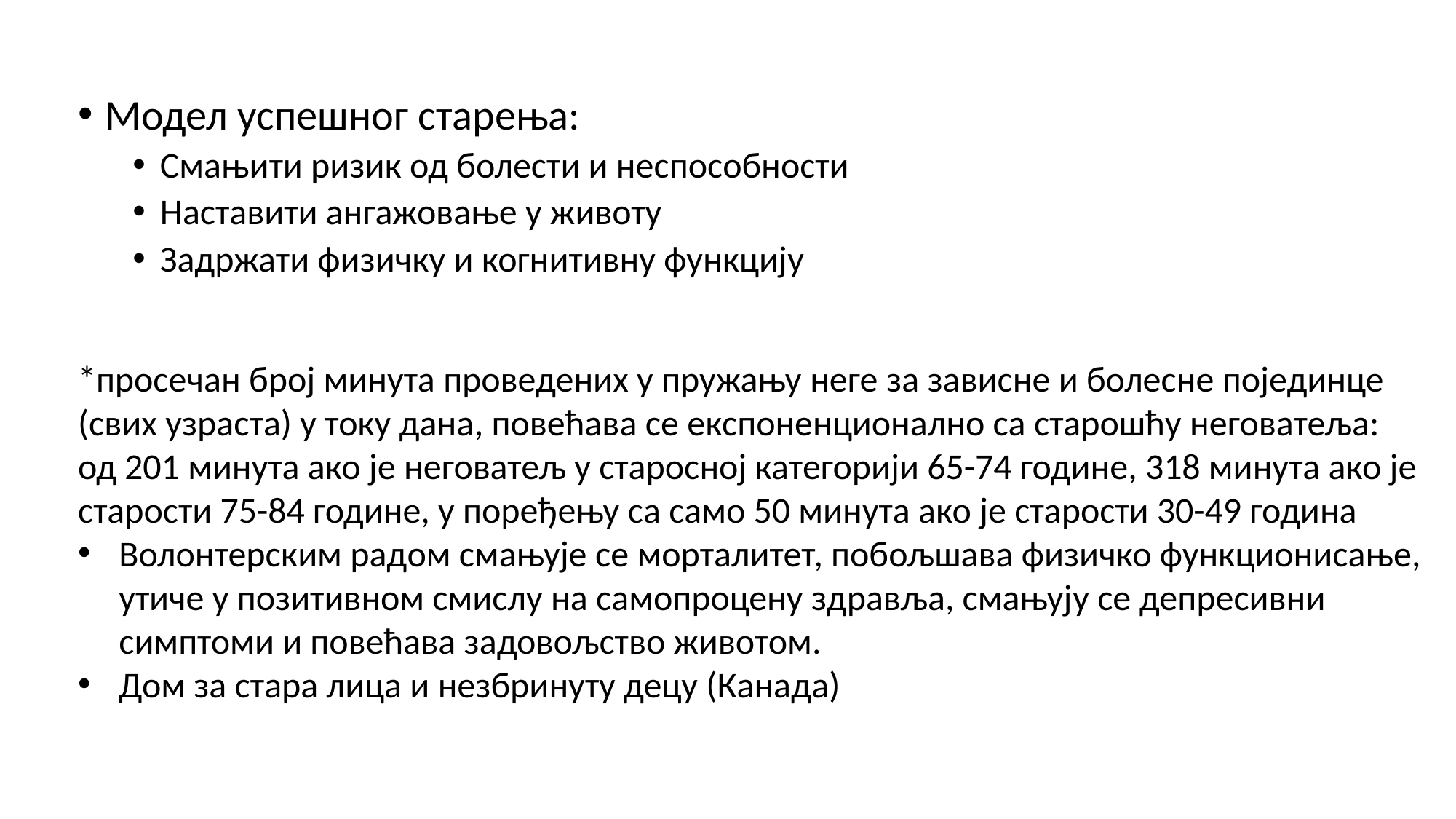

Модел успешног старења:
Смањити ризик од болести и неспособности
Наставити ангажовање у животу
Задржати физичку и когнитивну функцију

*просечан број минута проведених у пружању неге за зависне и болесне појединце (свих узраста) у току дана, повећава се експоненционално са старошћу неговатеља: од 201 минута ако је неговатељ у старосној категорији 65-74 године, 318 минута ако је старости 75-84 године, у поређењу са само 50 минута ако је старости 30-49 година
Волонтерским радом смањује се морталитет, побољшава физичко функционисање, утиче у позитивном смислу на самопроцену здравља, смањују се депресивни симптоми и повећава задовољство животом.
Дом за стара лица и незбринуту децу (Канада)